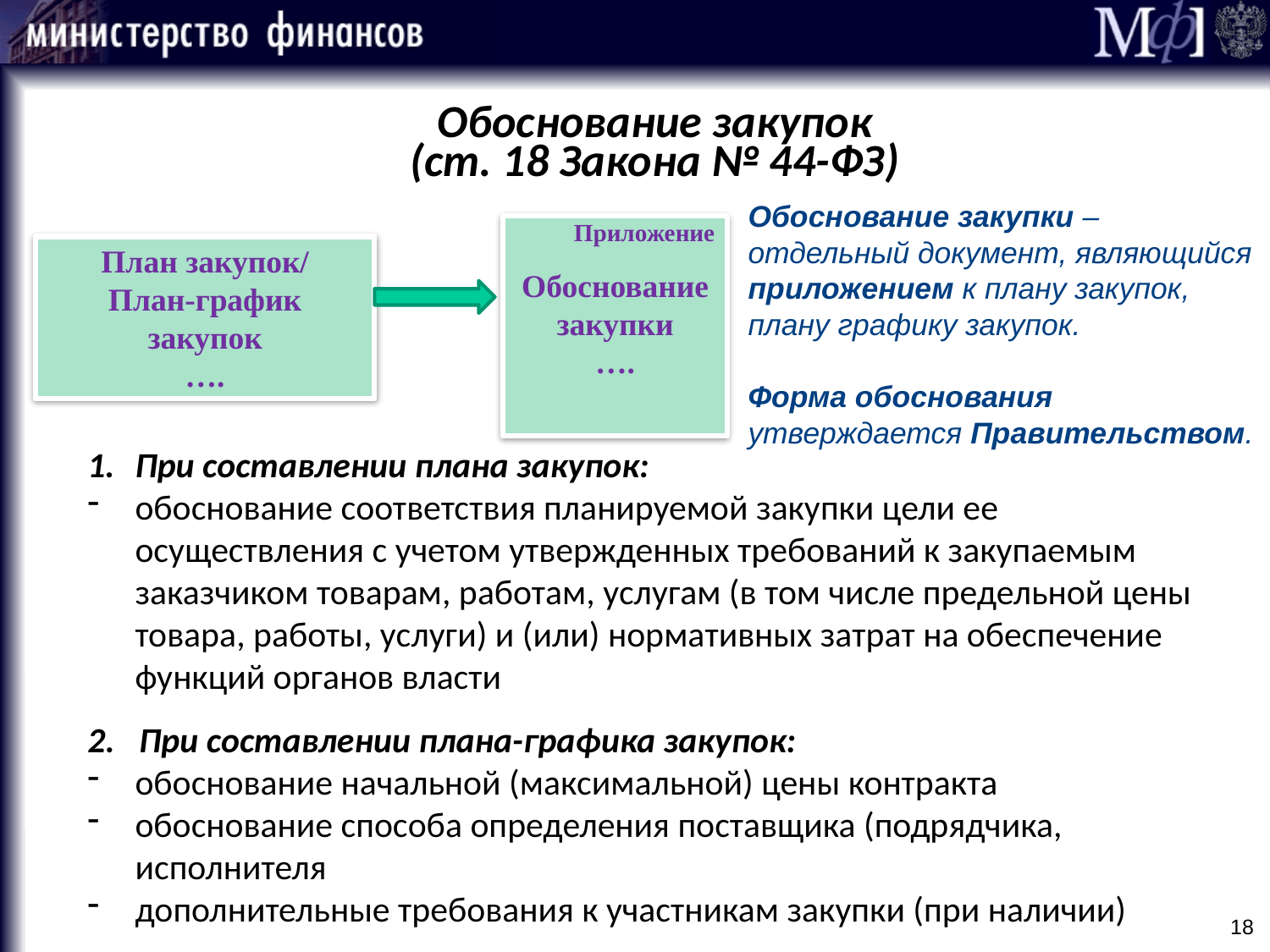

Обоснование закупок
(ст. 18 Закона № 44-ФЗ)
Обоснование закупки – отдельный документ, являющийся приложением к плану закупок, плану графику закупок.

Форма обоснования утверждается Правительством.

Приложение

Обоснование закупки
….

План закупок/
План-график закупок
….

фото
фото
При составлении плана закупок:
обоснование соответствия планируемой закупки цели ее осуществления с учетом утвержденных требований к закупаемым заказчиком товарам, работам, услугам (в том числе предельной цены товара, работы, услуги) и (или) нормативных затрат на обеспечение функций органов власти

2.   При составлении плана-графика закупок:
обоснование начальной (максимальной) цены контракта
обоснование способа определения поставщика (подрядчика, исполнителя
дополнительные требования к участникам закупки (при наличии)
18